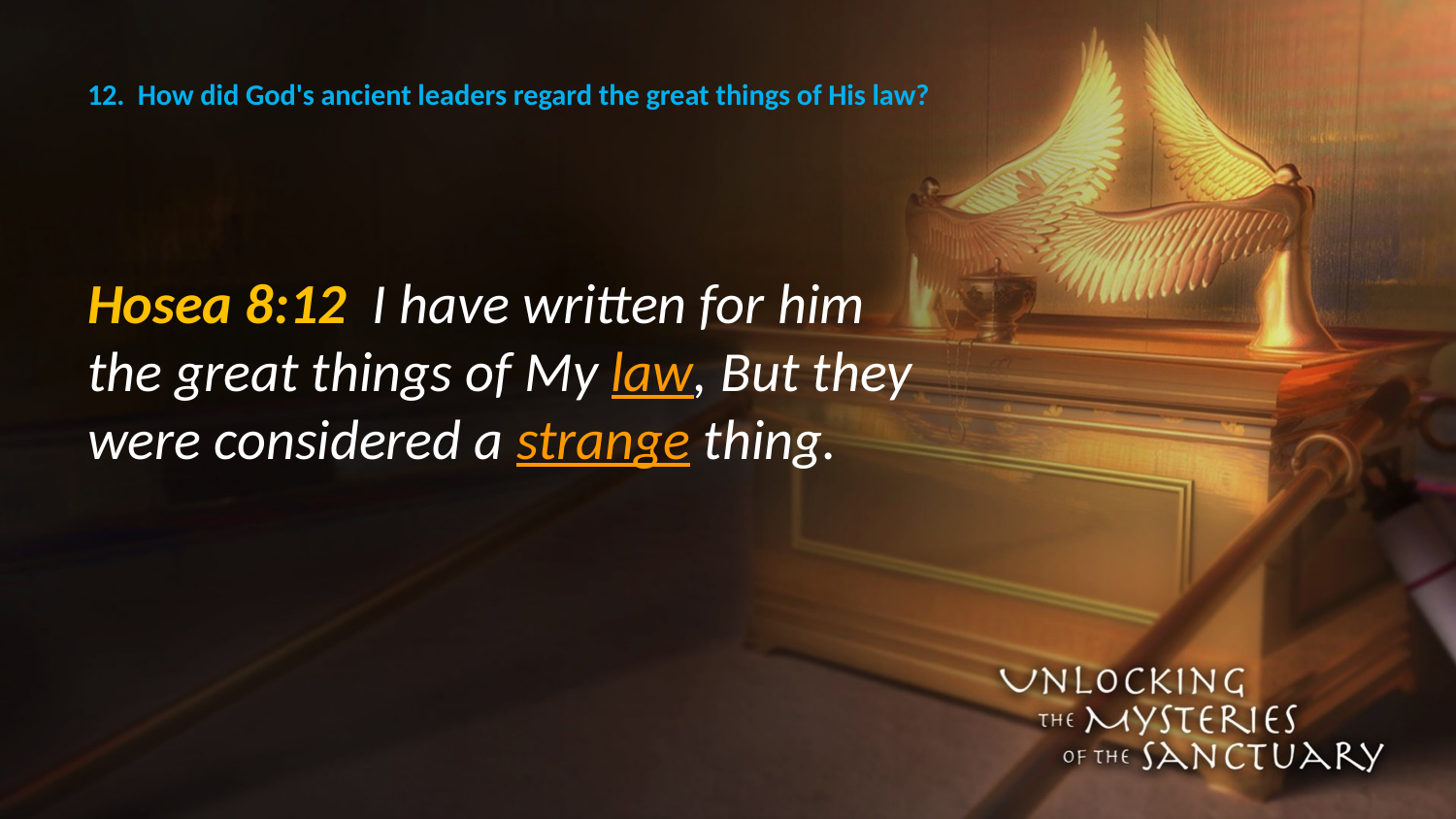

# 12.  How did God's ancient leaders regard the great things of His law?

Hosea 8:12  I have written for him the great things of My law, But they were considered a strange thing.